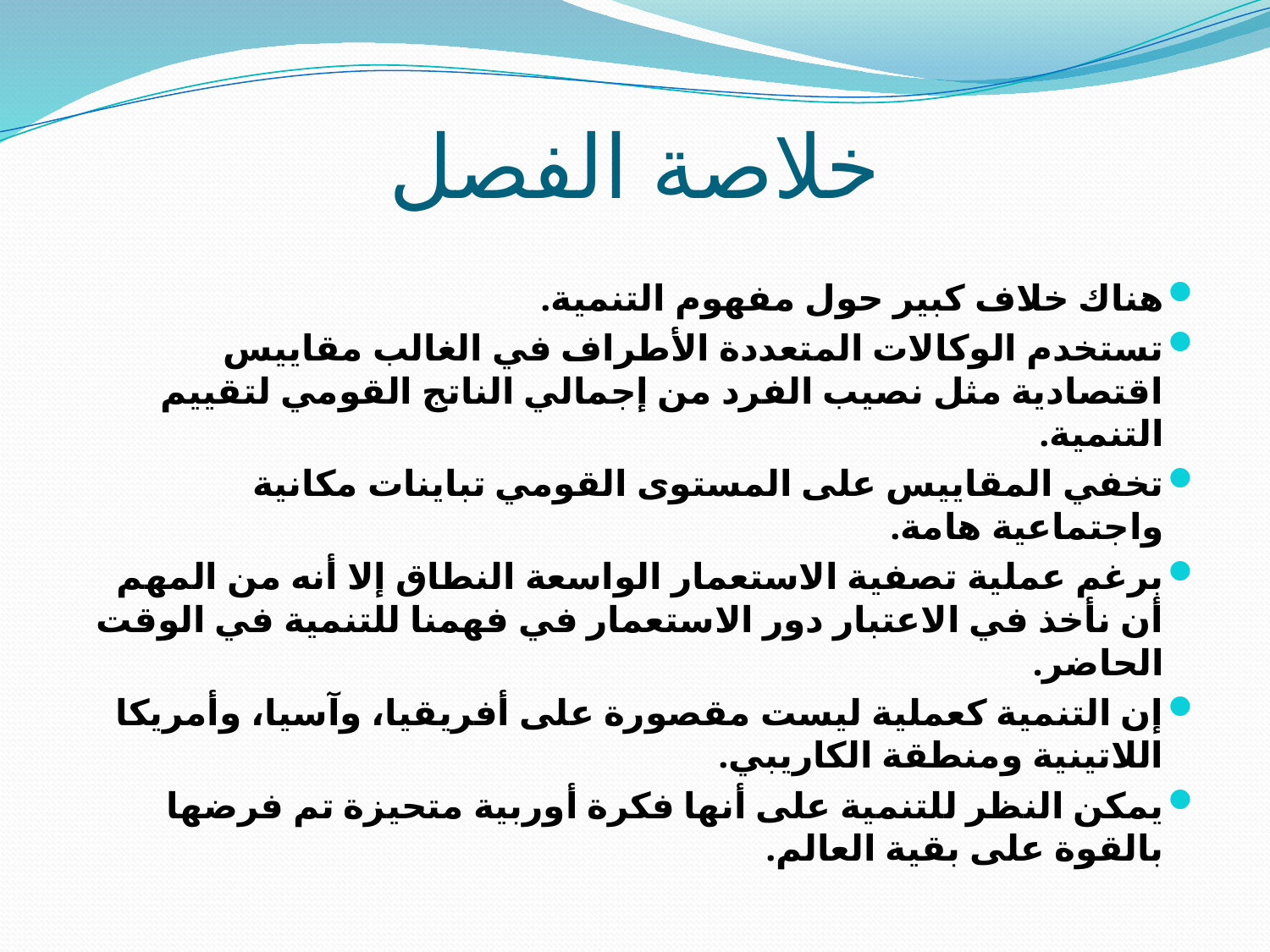

# خلاصة الفصل
هناك خلاف كبير حول مفهوم التنمية.
تستخدم الوكالات المتعددة الأطراف في الغالب مقاييس اقتصادية مثل نصيب الفرد من إجمالي الناتج القومي لتقييم التنمية.
تخفي المقاييس على المستوى القومي تباينات مكانية واجتماعية هامة.
برغم عملية تصفية الاستعمار الواسعة النطاق إلا أنه من المهم أن نأخذ في الاعتبار دور الاستعمار في فهمنا للتنمية في الوقت الحاضر.
إن التنمية كعملية ليست مقصورة على أفريقيا، وآسيا، وأمريكا اللاتينية ومنطقة الكاريبي.
يمكن النظر للتنمية على أنها فكرة أوربية متحيزة تم فرضها بالقوة على بقية العالم.